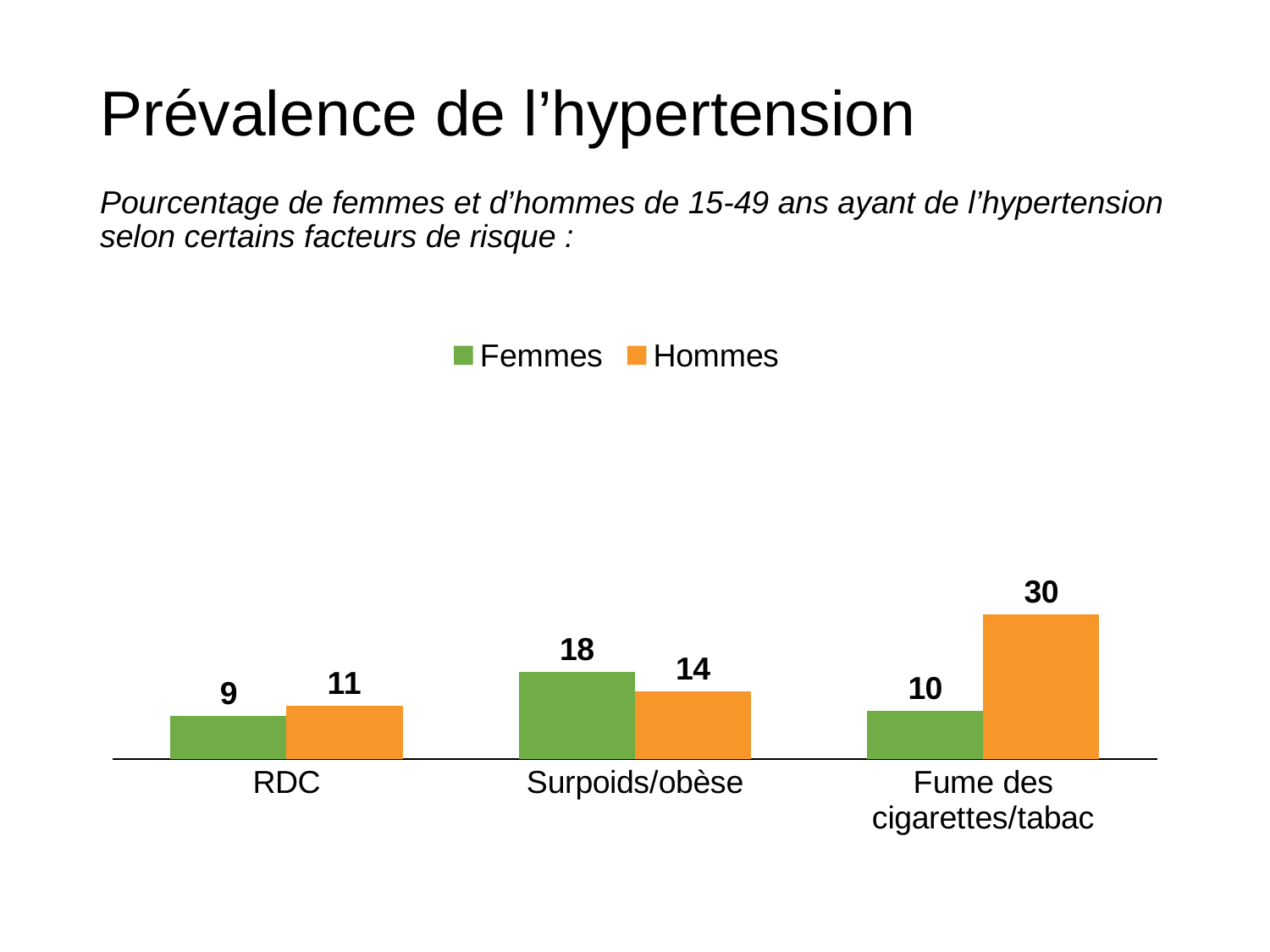

# Prévalence de l’hypertension
Pourcentage de femmes et d’hommes de 15-49 ans ayant de l’hypertension selon certains facteurs de risque :

### Chart

| Category | Femmes | Hommes |
|---|---|---|
| RDC | 9.0 | 11.0 |
| Surpoids/obèse | 18.0 | 14.0 |
| Fume des cigarettes/tabac | 10.0 | 30.0 |